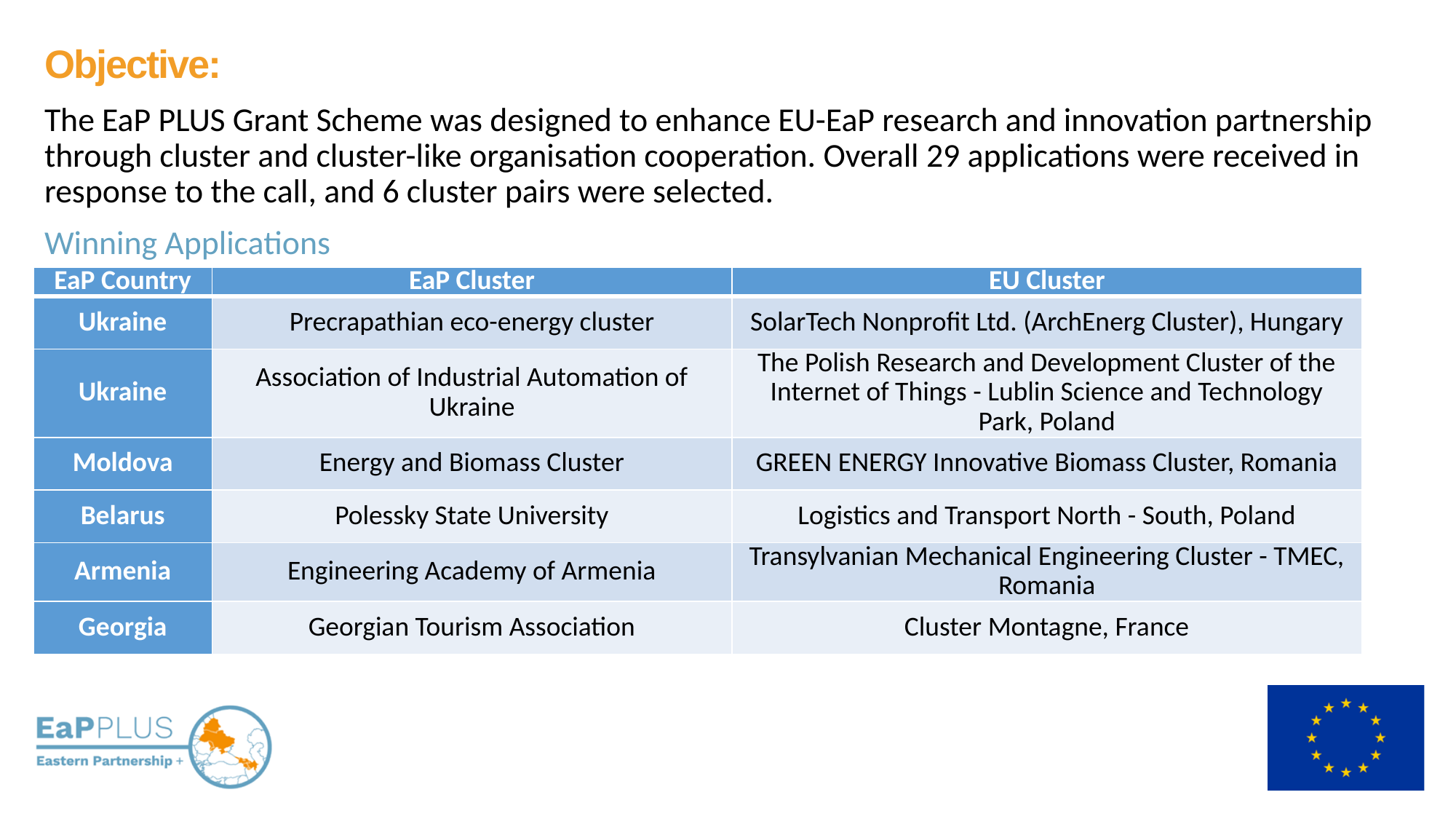

Objective:
The EaP PLUS Grant Scheme was designed to enhance EU-EaP research and innovation partnership through cluster and cluster-like organisation cooperation. Overall 29 applications were received in response to the call, and 6 cluster pairs were selected.
Winning Applications
| EaP Country | EaP Cluster | EU Cluster |
| --- | --- | --- |
| Ukraine | Precrapathian eco-energy cluster | SolarTech Nonprofit Ltd. (ArchEnerg Cluster), Hungary |
| Ukraine | Association of Industrial Automation of Ukraine | The Polish Research and Development Cluster of the Internet of Things - Lublin Science and Technology Park, Poland |
| Moldova | Energy and Biomass Cluster | GREEN ENERGY Innovative Biomass Cluster, Romania |
| Belarus | Polessky State University | Logistics and Transport North - South, Poland |
| Armenia | Engineering Academy of Armenia | Transylvanian Mechanical Engineering Cluster - TMEC, Romania |
| Georgia | Georgian Tourism Association | Cluster Montagne, France |